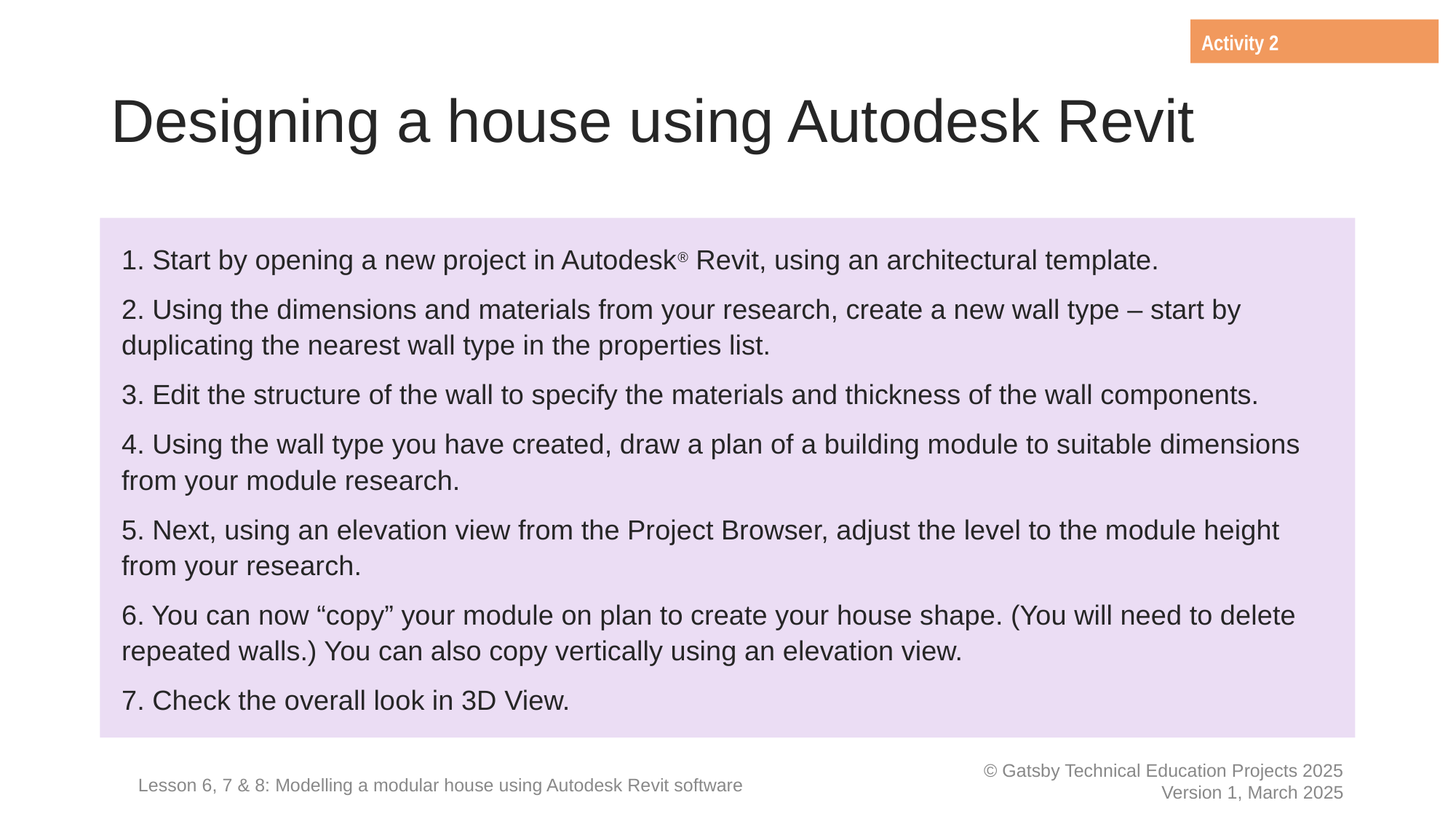

Activity 2
# Designing a house using Autodesk Revit
1. Start by opening a new project in Autodesk® Revit, using an architectural template.
2. Using the dimensions and materials from your research, create a new wall type – start by duplicating the nearest wall type in the properties list.
3. Edit the structure of the wall to specify the materials and thickness of the wall components.
4. Using the wall type you have created, draw a plan of a building module to suitable dimensions from your module research.
5. Next, using an elevation view from the Project Browser, adjust the level to the module height from your research.
6. You can now “copy” your module on plan to create your house shape. (You will need to delete repeated walls.) You can also copy vertically using an elevation view.
7. Check the overall look in 3D View.
Lesson 6, 7 & 8: Modelling a modular house using Autodesk Revit software